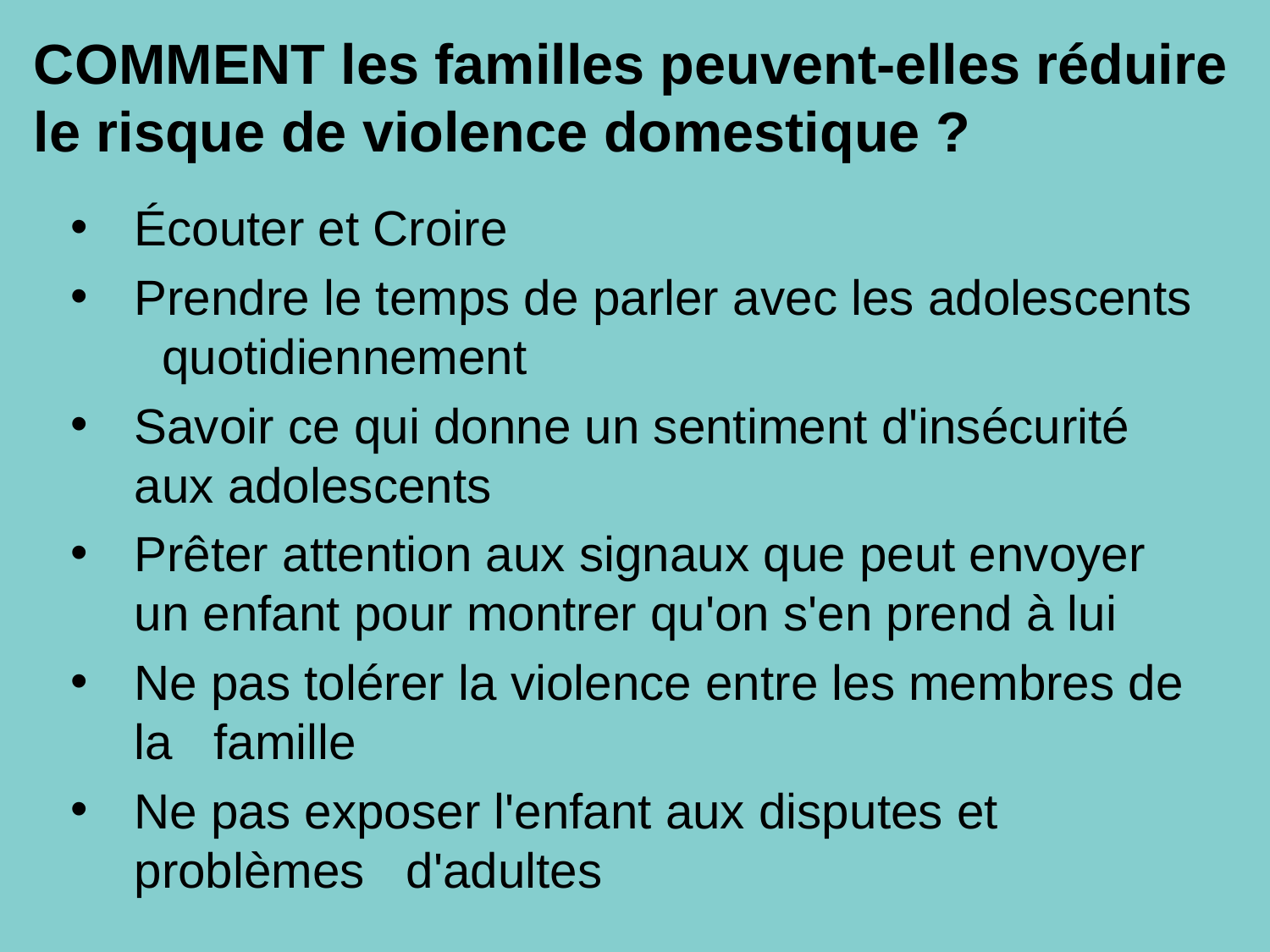

# COMMENT les familles peuvent-elles réduire le risque de violence domestique ?
Écouter et Croire
Prendre le temps de parler avec les adolescents   quotidiennement
Savoir ce qui donne un sentiment d'insécurité aux adolescents
Prêter attention aux signaux que peut envoyer un enfant pour montrer qu'on s'en prend à lui
Ne pas tolérer la violence entre les membres de la   famille
Ne pas exposer l'enfant aux disputes et problèmes   d'adultes